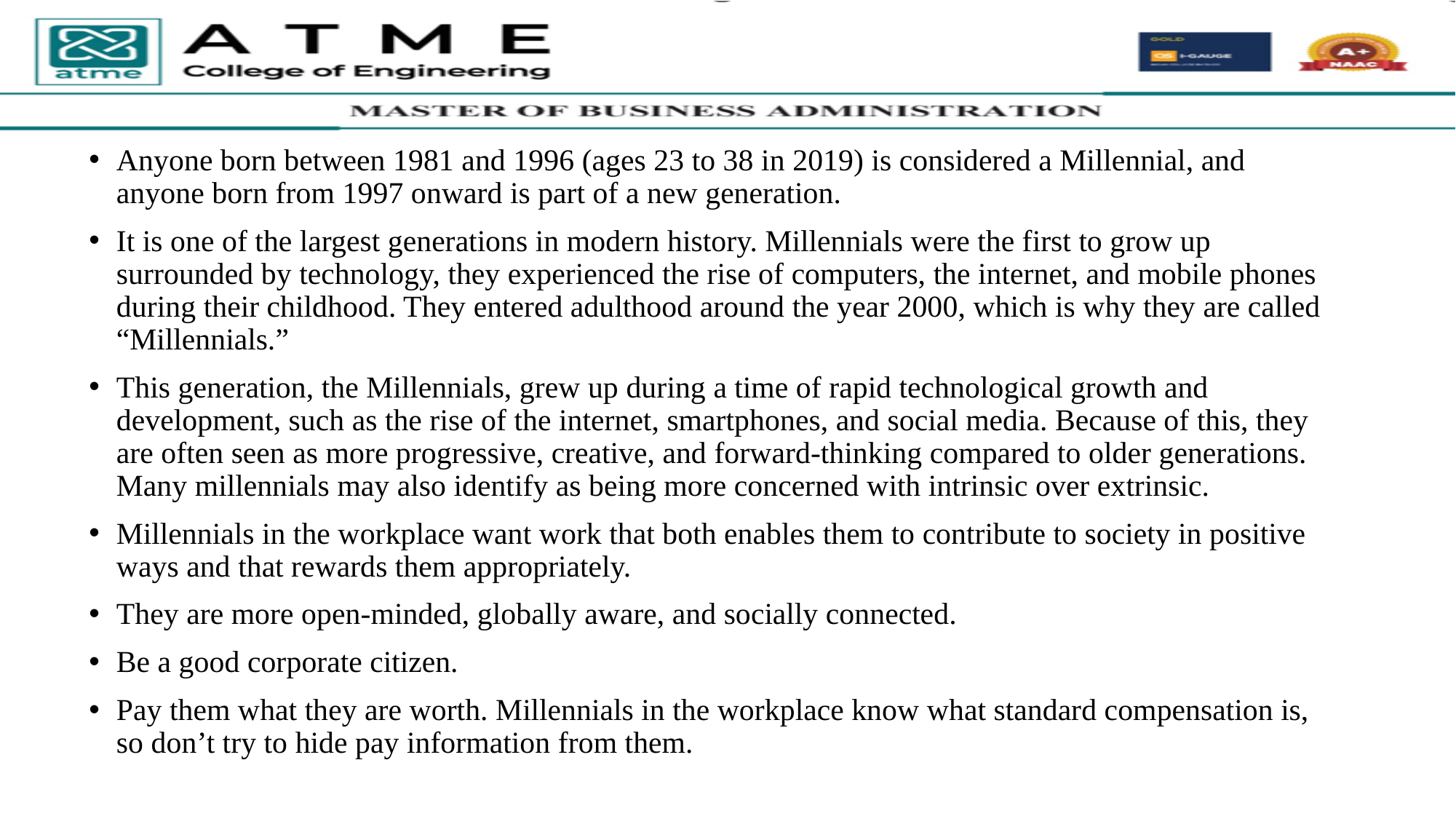

Anyone born between 1981 and 1996 (ages 23 to 38 in 2019) is considered a Millennial, and anyone born from 1997 onward is part of a new generation.
It is one of the largest generations in modern history. Millennials were the first to grow up surrounded by technology, they experienced the rise of computers, the internet, and mobile phones during their childhood. They entered adulthood around the year 2000, which is why they are called “Millennials.”
This generation, the Millennials, grew up during a time of rapid technological growth and development, such as the rise of the internet, smartphones, and social media. Because of this, they are often seen as more progressive, creative, and forward-thinking compared to older generations. Many millennials may also identify as being more concerned with intrinsic over extrinsic.
Millennials in the workplace want work that both enables them to contribute to society in positive ways and that rewards them appropriately.
They are more open-minded, globally aware, and socially connected.
Be a good corporate citizen.
Pay them what they are worth. Millennials in the workplace know what standard compensation is,  so don’t try to hide pay information from them.